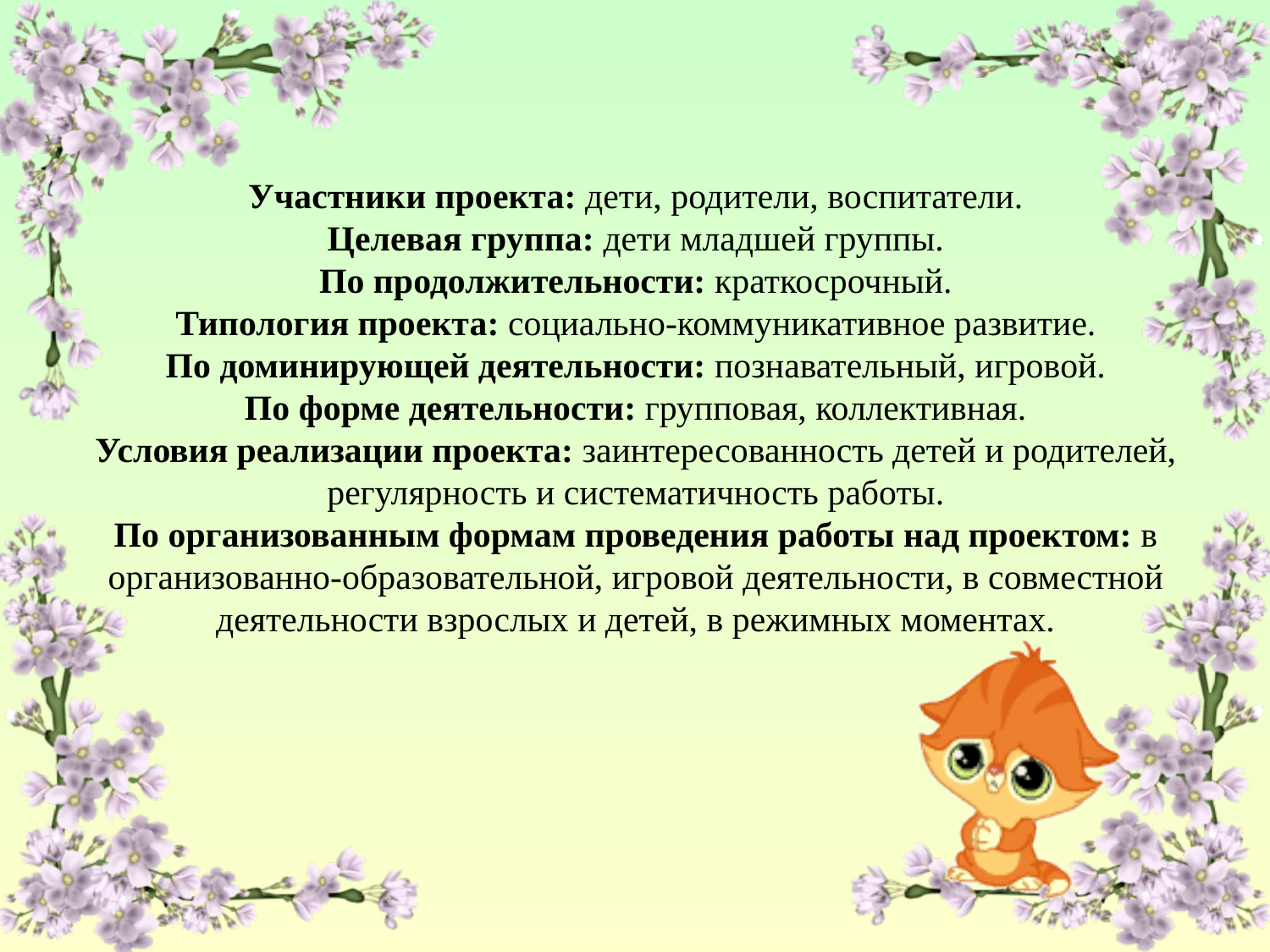

# Участники проекта: дети, родители, воспитатели. Целевая группа: дети младшей группы. По продолжительности: краткосрочный. Типология проекта: социально-коммуникативное развитие. По доминирующей деятельности: познавательный, игровой. По форме деятельности: групповая, коллективная. Условия реализации проекта: заинтересованность детей и родителей, регулярность и систематичность работы. По организованным формам проведения работы над проектом: в организованно-образовательной, игровой деятельности, в совместной деятельности взрослых и детей, в режимных моментах.